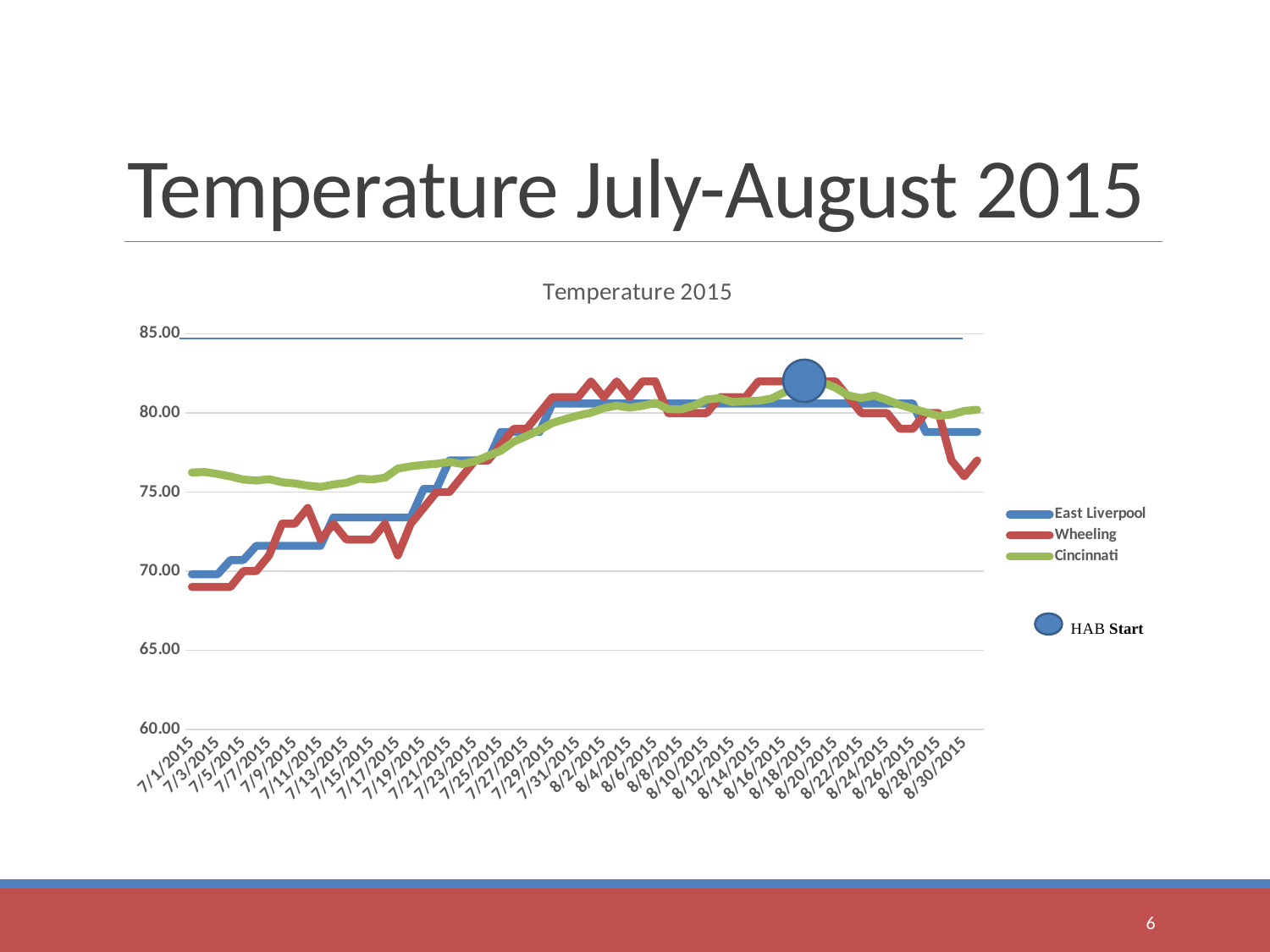

# Temperature July-August 2015

### Chart: Temperature 2015

| Category |  |  |  |
|---|---|---|---|
| 7/1/2015 | 69.80000000000001 | 69.0 | 76.23932495 |
| 7/2/2015 | 69.80000000000001 | 69.0 | 76.27053079999999 |
| 7/3/2015 | 69.80000000000001 | 69.0 | 76.14858139999998 |
| 7/4/2015 | 70.7 | 69.0 | 75.99002045000002 |
| 7/5/2015 | 70.7 | 70.0 | 75.79346540000002 |
| 7/6/2015 | 71.6 | 70.0 | 75.7312874 |
| 7/7/2015 | 71.6 | 71.0 | 75.81575165000001 |
| 7/8/2015 | 71.6 | 73.0 | 75.62636059999998 |
| 7/9/2015 | 71.6 | 73.0 | 75.54888199999998 |
| 7/10/2015 | 71.6 | 74.0 | 75.40827079999998 |
| 7/11/2015 | 71.6 | 72.0 | 75.32584969999998 |
| 7/12/2015 | 73.4 | 73.0 | 75.4833452 |
| 7/13/2015 | 73.4 | 72.0 | 75.58880659999998 |
| 7/14/2015 | 73.4 | 72.0 | 75.85158109999999 |
| 7/15/2015 | 73.4 | 72.0 | 75.8004392 |
| 7/16/2015 | 73.4 | 73.0 | 75.91340840000002 |
| 7/17/2015 | 73.4 | 71.0 | 76.48519460000001 |
| 7/18/2015 | 73.4 | 73.0 | 76.62983359999998 |
| 7/19/2015 | 75.2 | 74.0 | 76.719188 |
| 7/20/2015 | 75.2 | 75.0 | 76.789526 |
| 7/21/2015 | 77.0 | 75.0 | 76.90671589999998 |
| 7/22/2015 | 77.0 | 76.0 | 76.77817399999999 |
| 7/23/2015 | 77.0 | 77.0 | 76.94761760000003 |
| 7/24/2015 | 77.0 | 77.0 | 77.29283479999998 |
| 7/25/2015 | 78.80000000000001 | 78.0 | 77.62001000000001 |
| 7/26/2015 | 78.80000000000001 | 79.0 | 78.1891598 |
| 7/27/2015 | 78.80000000000001 | 79.0 | 78.54752840000002 |
| 7/28/2015 | 78.80000000000001 | 80.0 | 78.92636960000002 |
| 7/29/2015 | 80.6 | 81.0 | 79.37135839999996 |
| 7/30/2015 | 80.6 | 81.0 | 79.61877079999998 |
| 7/31/2015 | 80.6 | 81.0 | 79.84111865000001 |
| 8/1/2015 | 80.6 | 82.0 | 80.02044319999999 |
| 8/2/2015 | 80.6 | 81.0 | 80.31118280000001 |
| 8/3/2015 | 80.6 | 82.0 | 80.46623075 |
| 8/4/2015 | 80.6 | 81.0 | 80.33812460000001 |
| 8/5/2015 | 80.6 | 82.0 | 80.45559199999998 |
| 8/6/2015 | 80.6 | 82.0 | 80.64312079999999 |
| 8/7/2015 | 80.6 | 80.0 | 80.2504193 |
| 8/8/2015 | 80.6 | 80.0 | 80.22890480000001 |
| 8/9/2015 | 80.6 | 80.0 | 80.47148419999998 |
| 8/10/2015 | 80.6 | 80.0 | 80.85497359999998 |
| 8/11/2015 | 80.6 | 81.0 | 80.94036620000001 |
| 8/12/2015 | 80.6 | 81.0 | 80.69276179999999 |
| 8/13/2015 | 80.6 | 81.0 | 80.74783670000002 |
| 8/14/2015 | 80.6 | 82.0 | 80.774843 |
| 8/15/2015 | 80.6 | 82.0 | 80.9102042 |
| 8/16/2015 | 80.6 | 82.0 | 81.30206779999999 |
| 8/17/2015 | 80.6 | 82.0 | 81.59244665 |
| 8/18/2015 | 80.6 | 83.0 | 81.72975620000001 |
| 8/19/2015 | 80.6 | 82.0 | 81.9299258 |
| 8/20/2015 | 80.6 | 82.0 | 81.60093004999999 |
| 8/21/2015 | 80.6 | 81.0 | 81.1133198 |
| 8/22/2015 | 80.6 | 80.0 | 80.94276560000002 |
| 8/23/2015 | 80.6 | 80.0 | 81.10501429999998 |
| 8/24/2015 | 80.6 | 80.0 | 80.8269674 |
| 8/25/2015 | 80.6 | 79.0 | 80.5202072 |
| 8/26/2015 | 80.6 | 79.0 | 80.2809416 |
| 8/27/2015 | 78.80000000000001 | 80.0 | 80.04801560000003 |
| 8/28/2015 | 78.80000000000001 | 80.0 | 79.8150854 |
| 8/29/2015 | 78.80000000000001 | 77.0 | 79.90496120000002 |
| 8/30/2015 | 78.80000000000001 | 76.0 | 80.13294409999999 |
| 8/31/2015 | 78.80000000000001 | 77.0 | 80.2073876 |
6